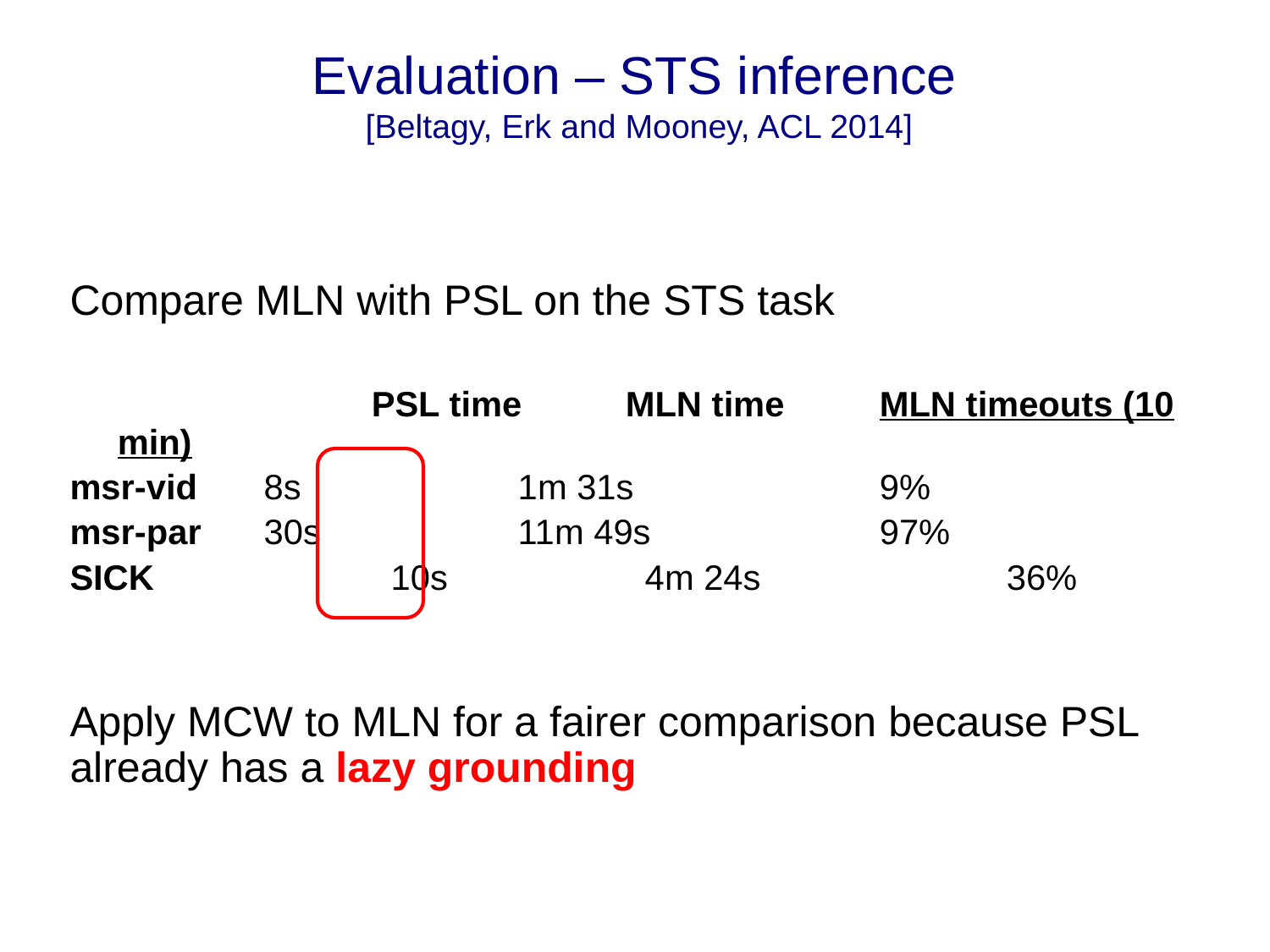

# Evaluation – STS inference [Beltagy, Erk and Mooney, ACL 2014]

Compare MLN with PSL on the STS task

			PSL time	MLN time	MLN timeouts (10 min)
msr-vid	  8s		  1m 31s		9%
msr-par	  30s		  11m 49s		97%
SICK		  10s		  4m 24s		36%

Apply MCW to MLN for a fairer comparison because PSL already has a lazy grounding

58